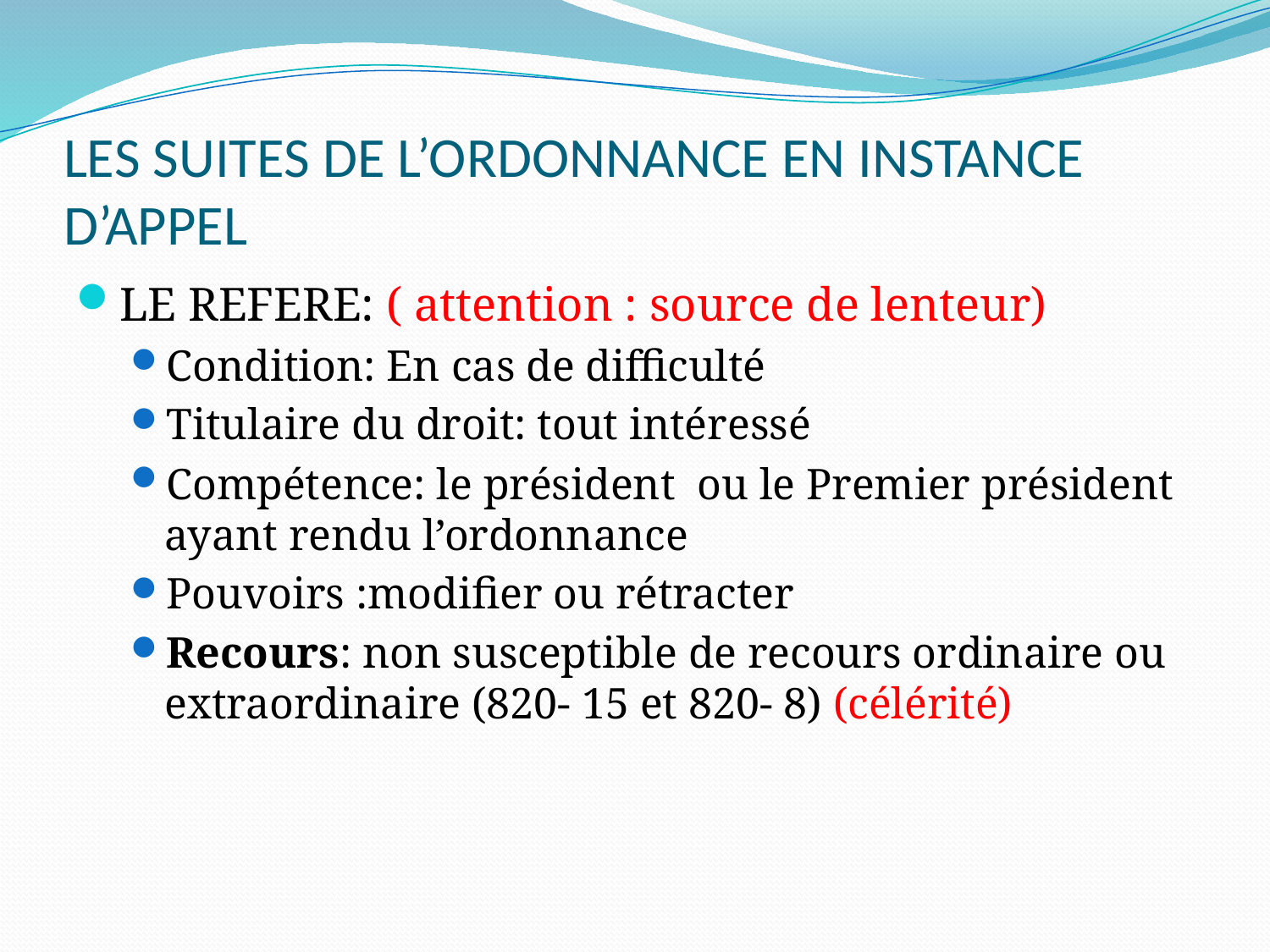

# LES SUITES DE L’ORDONNANCE EN INSTANCE D’APPEL
LE REFERE: ( attention : source de lenteur)
Condition: En cas de difficulté
Titulaire du droit: tout intéressé
Compétence: le président  ou le Premier président ayant rendu l’ordonnance
Pouvoirs :modifier ou rétracter
Recours: non susceptible de recours ordinaire ou extraordinaire (820- 15 et 820- 8) (célérité)